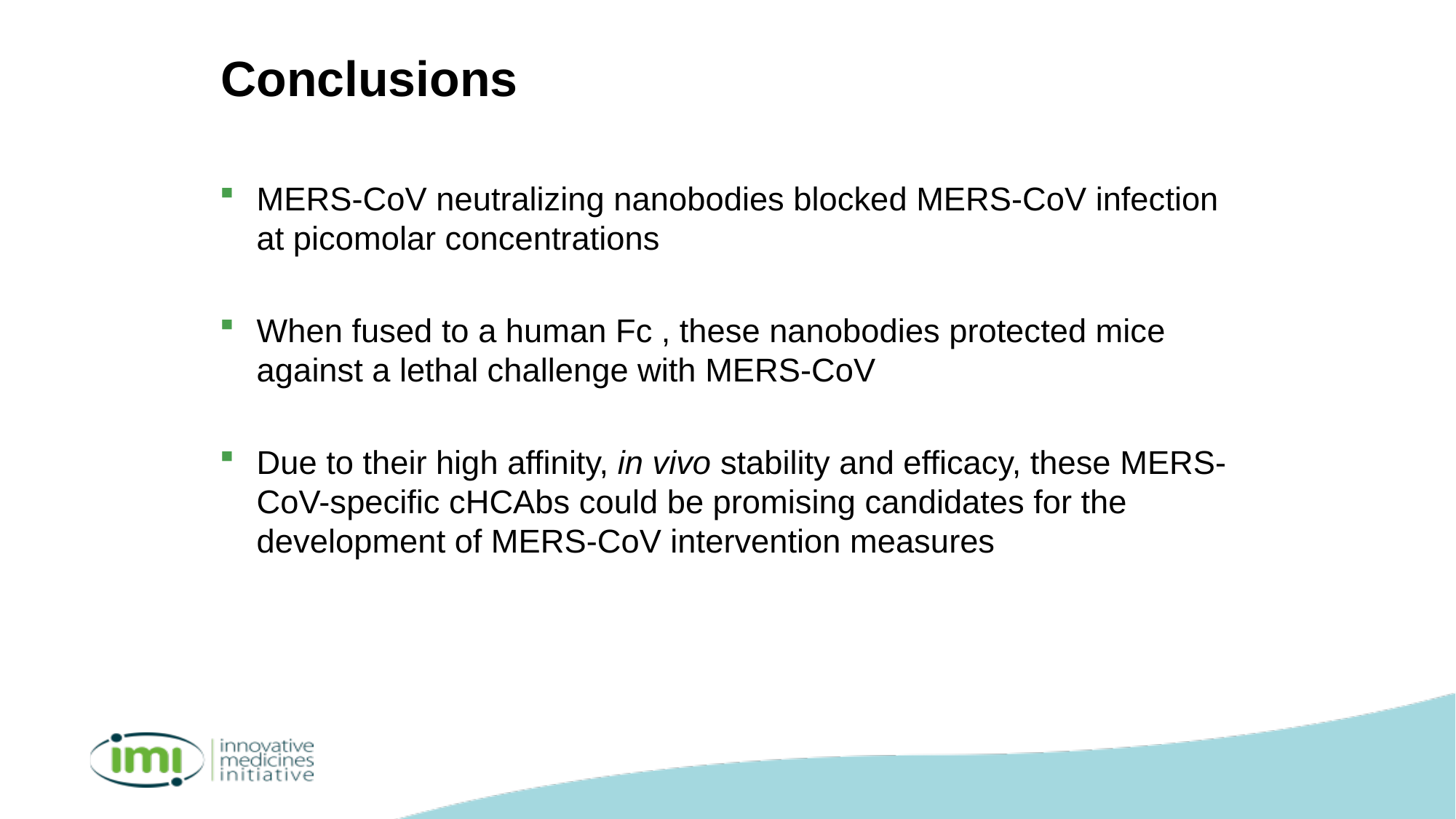

# Conclusions
MERS-CoV neutralizing nanobodies blocked MERS-CoV infection at picomolar concentrations

When fused to a human Fc , these nanobodies protected mice against a lethal challenge with MERS-CoV

Due to their high affinity, in vivo stability and efficacy, these MERS-CoV-specific cHCAbs could be promising candidates for the development of MERS-CoV intervention measures